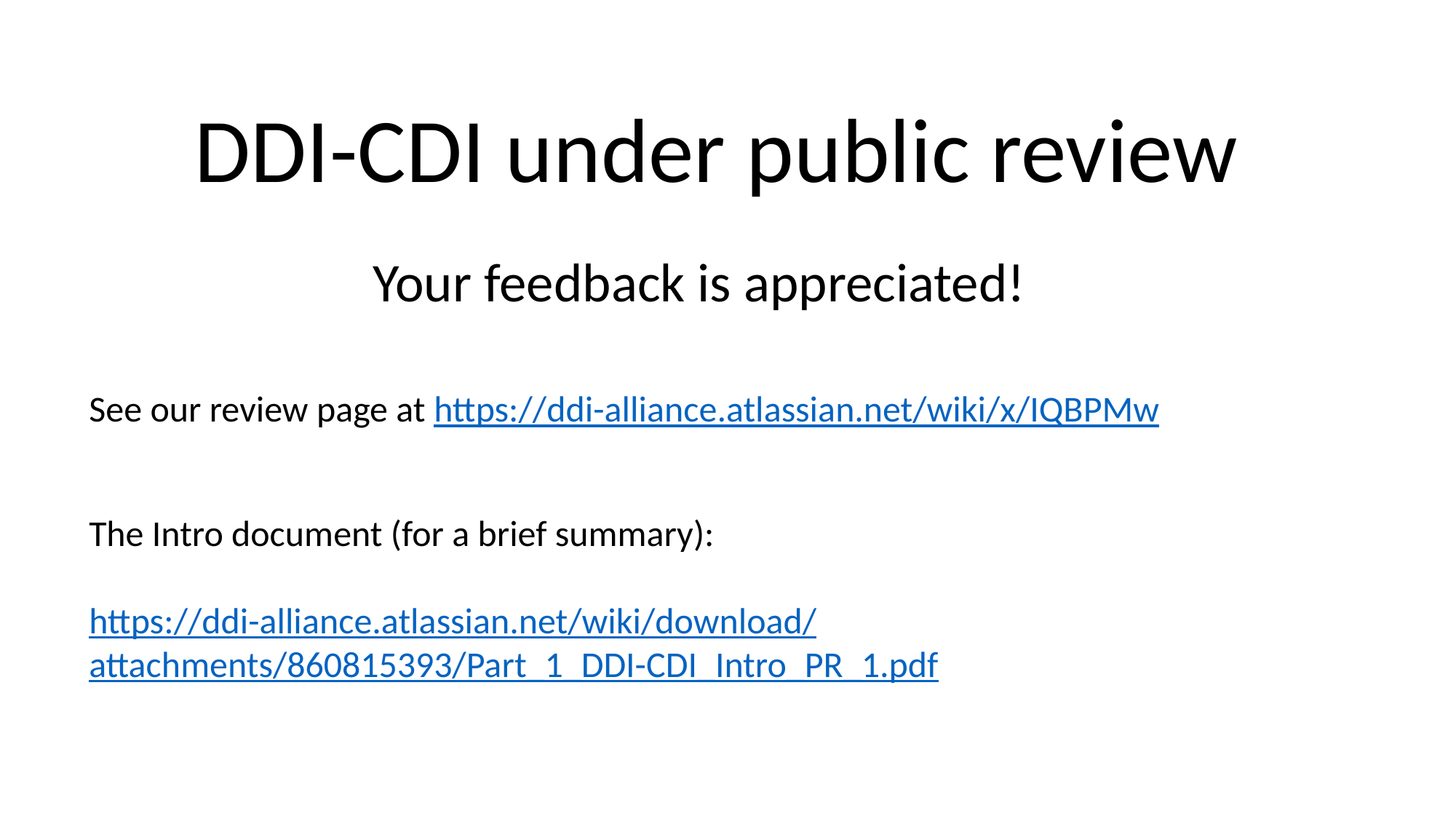

# DDI-CDI under public review
Your feedback is appreciated!

See our review page at https://ddi-alliance.atlassian.net/wiki/x/IQBPMw

The Intro document (for a brief summary):

https://ddi-alliance.atlassian.net/wiki/download/
attachments/860815393/Part_1_DDI-CDI_Intro_PR_1.pdf